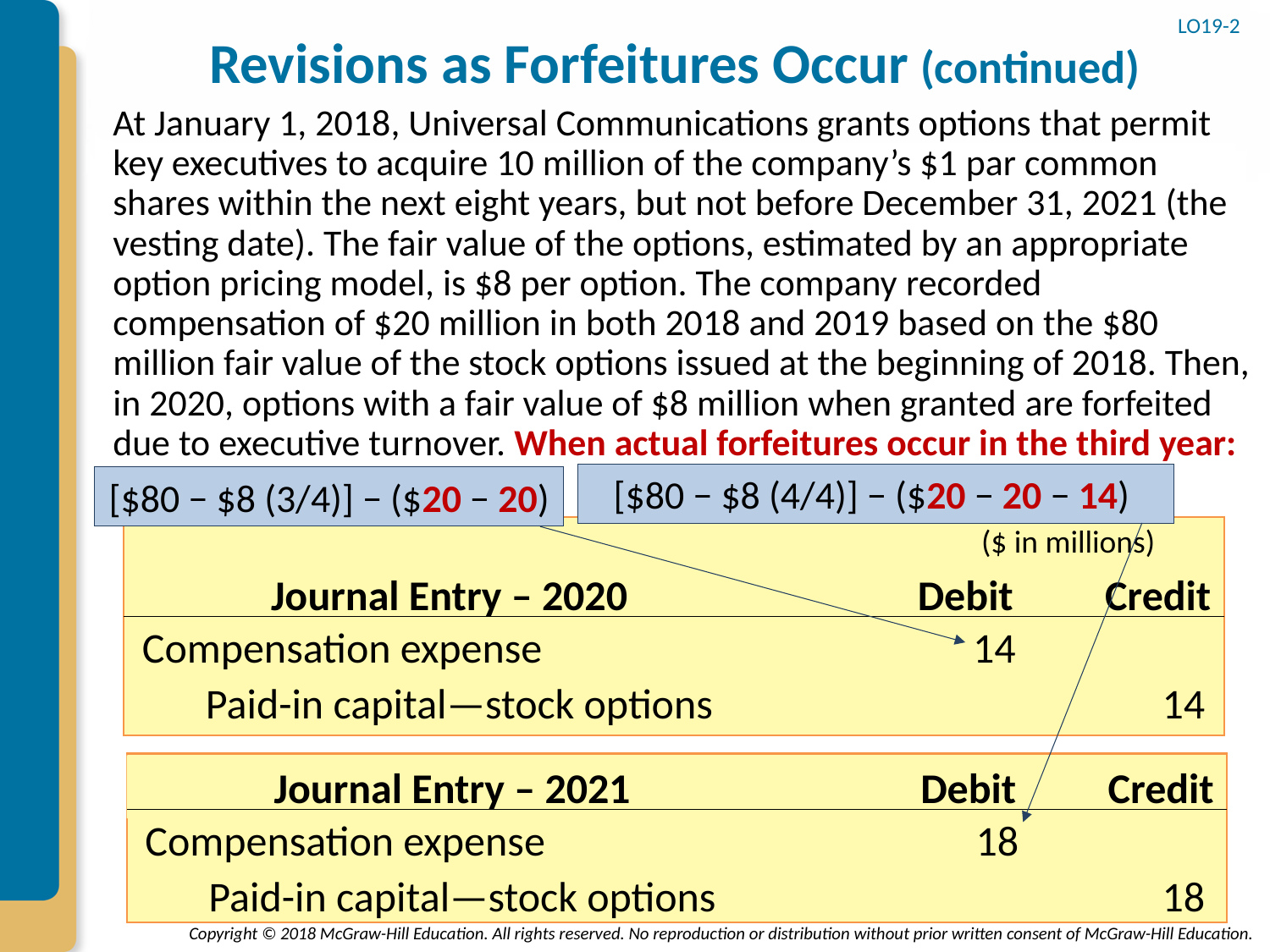

# Revisions as Forfeitures Occur (continued)
LO19-2
At January 1, 2018, Universal Communications grants options that permit key executives to acquire 10 million of the company’s $1 par common shares within the next eight years, but not before December 31, 2021 (the vesting date). The fair value of the options, estimated by an appropriate option pricing model, is $8 per option. The company recorded compensation of $20 million in both 2018 and 2019 based on the $80 million fair value of the stock options issued at the beginning of 2018. Then, in 2020, options with a fair value of $8 million when granted are forfeited due to executive turnover. When actual forfeitures occur in the third year:
[$80 − $8 (4/4)] − ($20 − 20 − 14)
[$80 − $8 (3/4)] − ($20 − 20)
($ in millions)

Journal Entry – 2020
Debit
Credit
Compensation expense
14
Paid-in capital—stock options
14

Credit
Journal Entry – 2021
Debit
Compensation expense
18
Paid-in capital—stock options
18